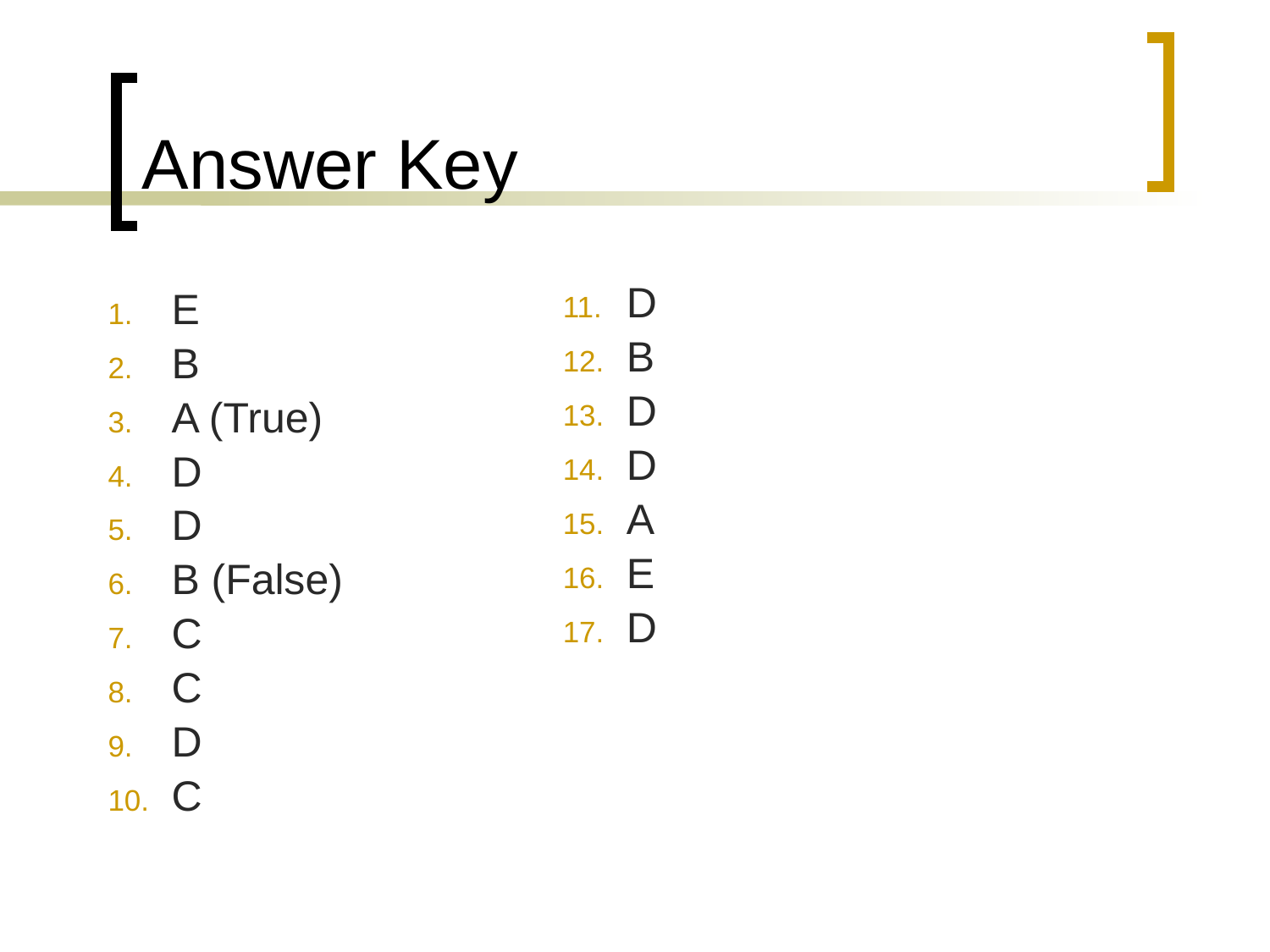

# Answer Key

E
B
A (True)
D
D
B (False)
C
C
D
C

D
B
D
D
A
E
D